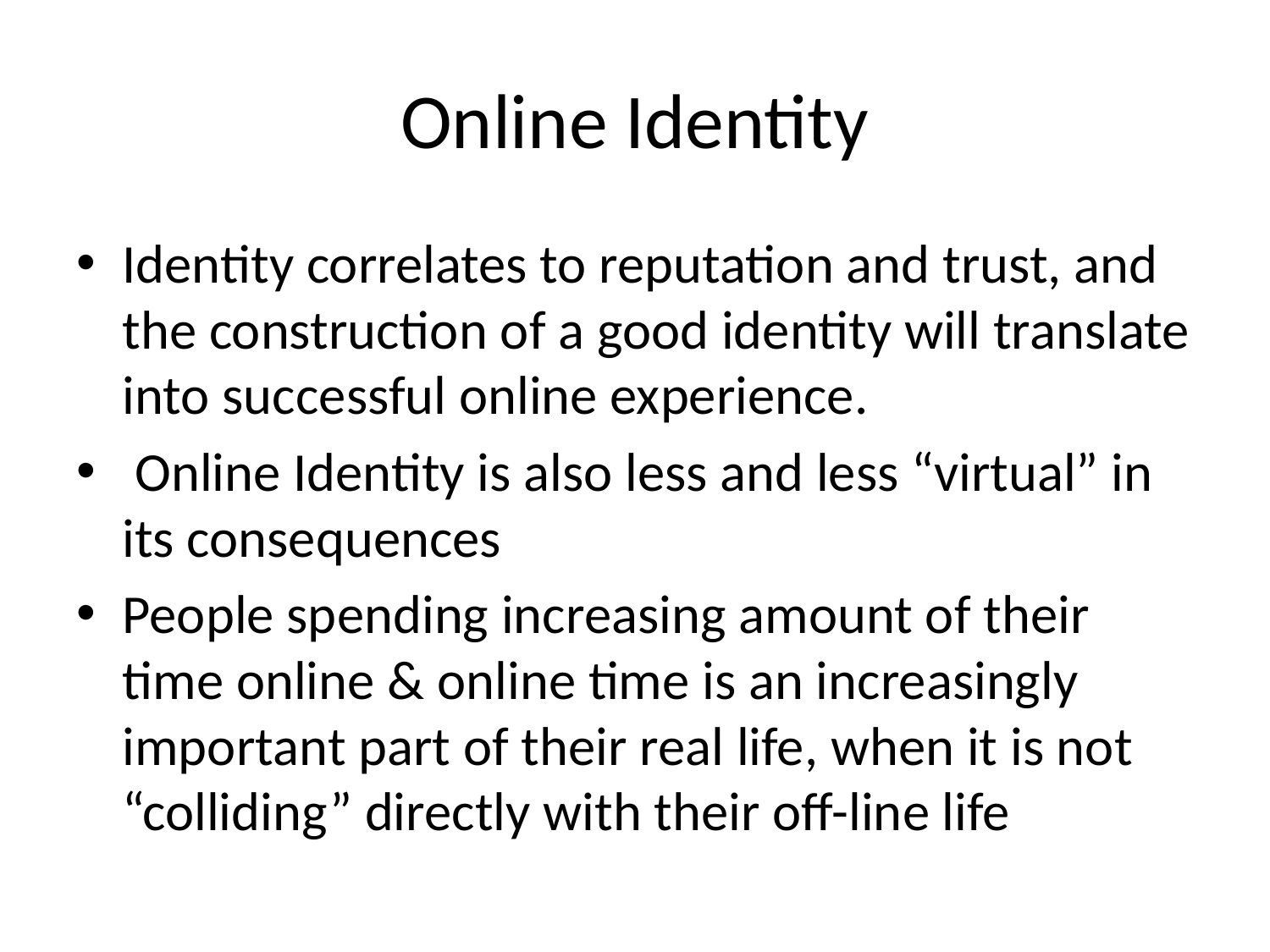

# Online Identity
Identity correlates to reputation and trust, and the construction of a good identity will translate into successful online experience.
 Online Identity is also less and less “virtual” in its consequences
People spending increasing amount of their time online & online time is an increasingly important part of their real life, when it is not “colliding” directly with their off-line life